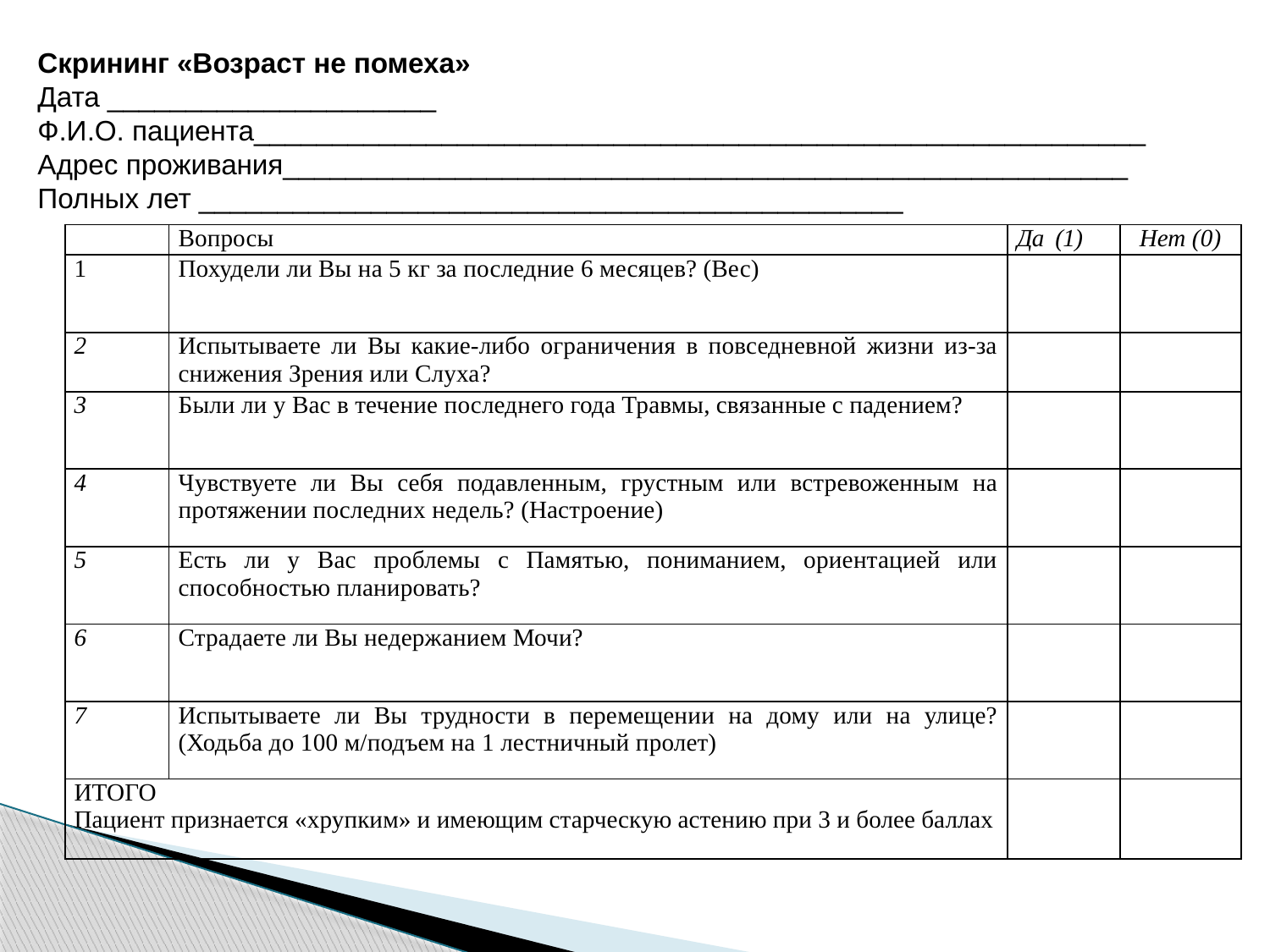

Скрининг «Возраст не помеха»
Дата _____________________
Ф.И.О. пациента_________________________________________________________
Адрес проживания______________________________________________________
Полных лет _____________________________________________
|  | Вопросы | Да (1) | Нет (0) |
| --- | --- | --- | --- |
| 1 | Похудели ли Вы на 5 кг за последние 6 месяцев? (Вес) |  |  |
| 2 | Испытываете ли Вы какие-либо ограничения в повседневной жизни из-за снижения Зрения или Слуха? |  |  |
| 3 | Были ли у Вас в течение последнего года Травмы, связанные с падением? |  |  |
| 4 | Чувствуете ли Вы себя подавленным, грустным или встревоженным на протяжении последних недель? (Настроение) |  |  |
| 5 | Есть ли у Вас проблемы с Памятью, пониманием, ориентацией или способностью планировать? |  |  |
| 6 | Страдаете ли Вы недержанием Мочи? |  |  |
| 7 | Испытываете ли Вы трудности в перемещении на дому или на улице? (Ходьба до 100 м/подъем на 1 лестничный пролет) |  |  |
| ИТОГО Пациент признается «хрупким» и имеющим старческую астению при 3 и более баллах |  |  |  |